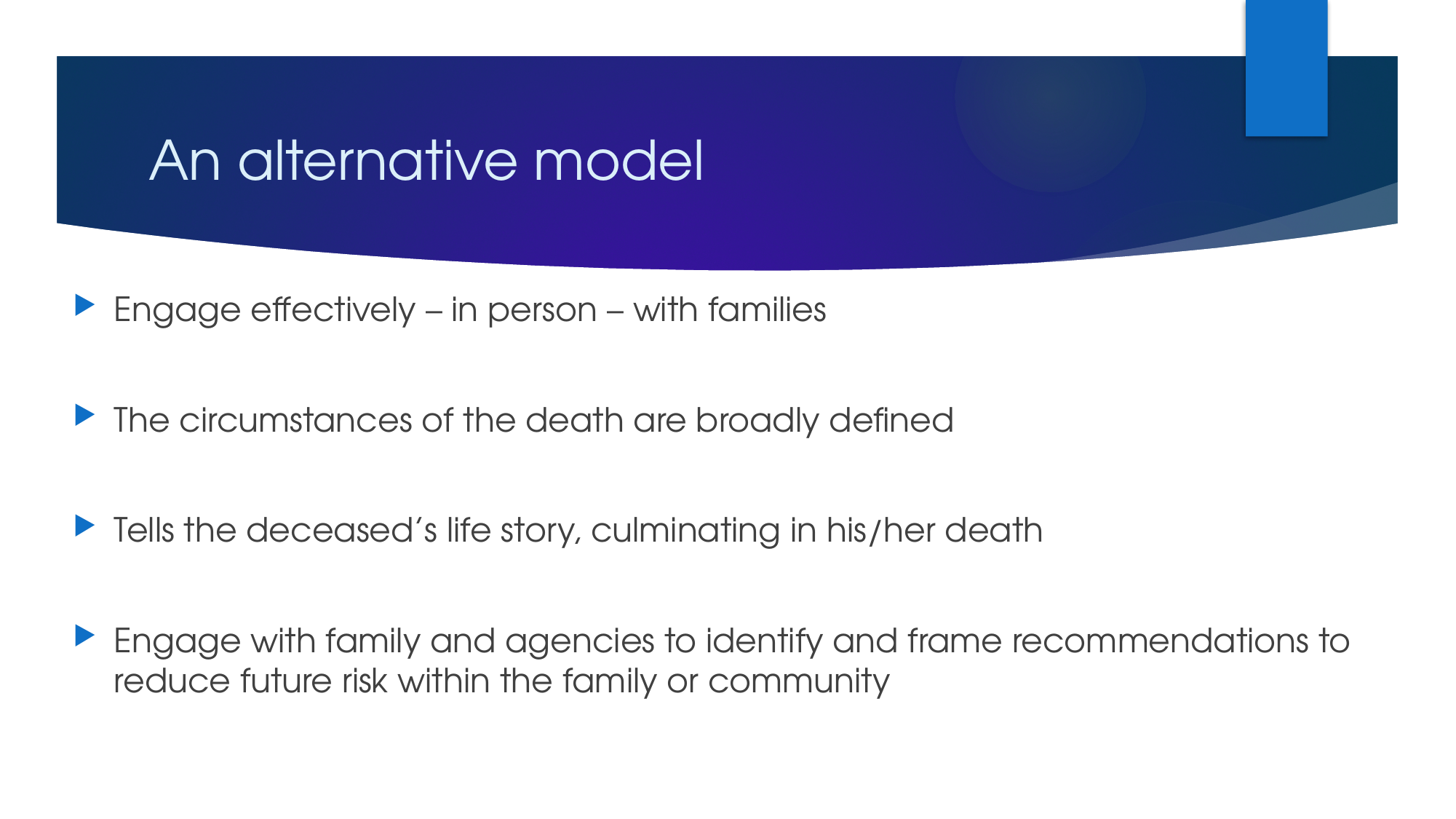

# An alternative model
Engage effectively – in person – with families

The circumstances of the death are broadly defined

Tells the deceased’s life story, culminating in his/her death

Engage with family and agencies to identify and frame recommendations to reduce future risk within the family or community